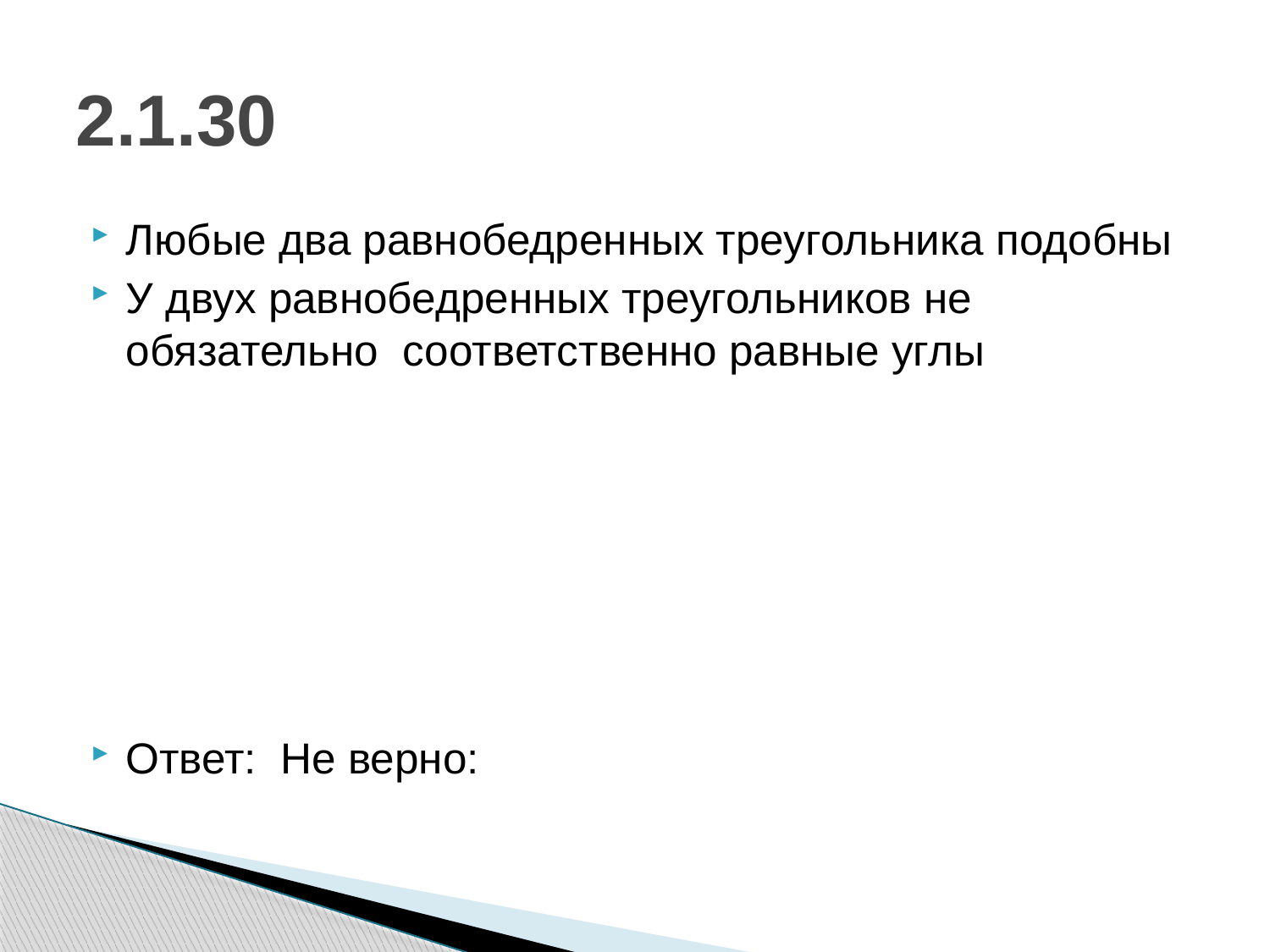

# 2.1.30
Любые два равнобедренных треугольника подобны
У двух равнобедренных треугольников не обязательно  соответственно равные углы

Ответ:  Не верно: